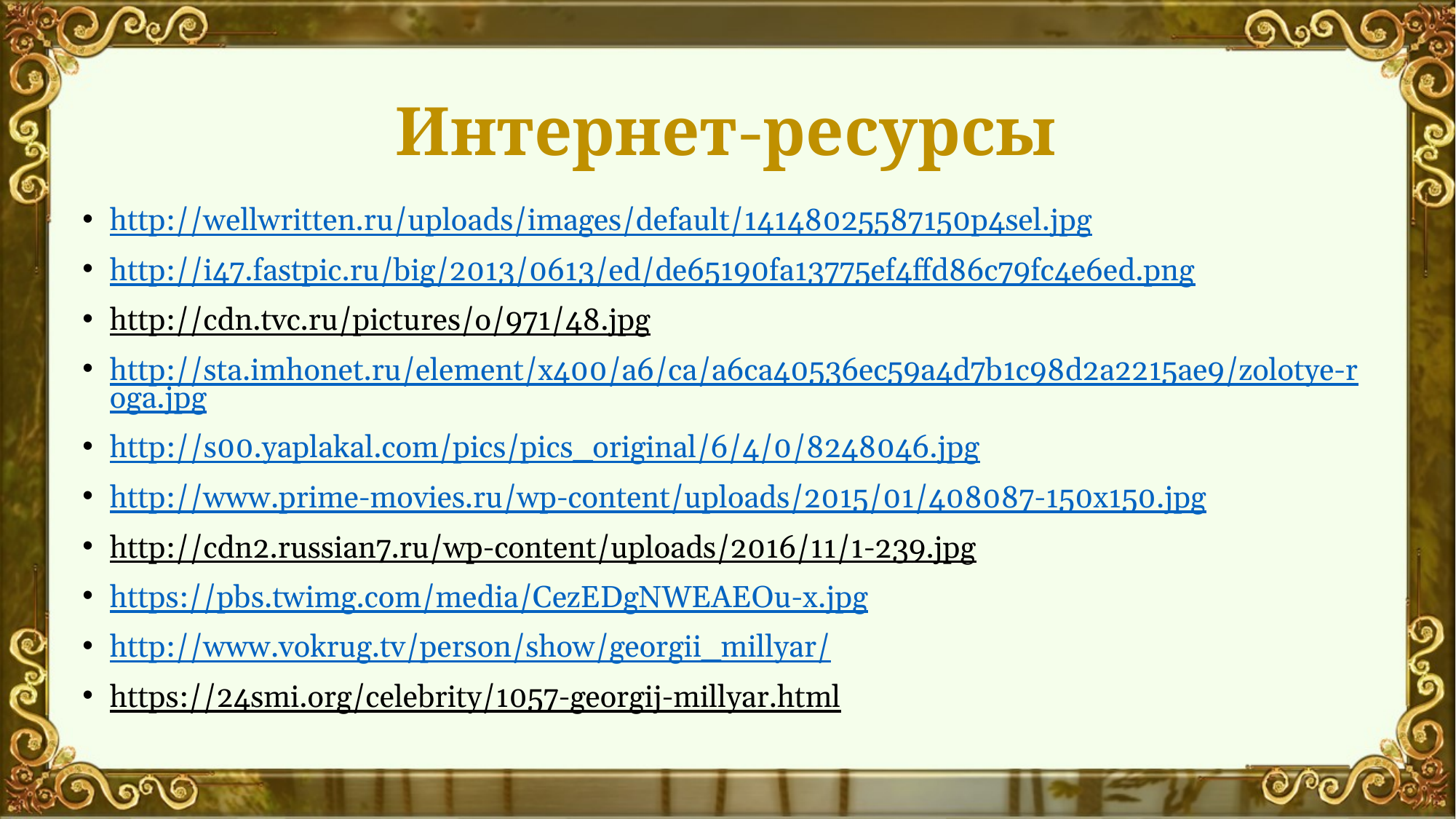

# Интернет-ресурсы
http://wellwritten.ru/uploads/images/default/14148025587150p4sel.jpg
http://i47.fastpic.ru/big/2013/0613/ed/de65190fa13775ef4ffd86c79fc4e6ed.png
http://cdn.tvc.ru/pictures/o/971/48.jpg
http://sta.imhonet.ru/element/x400/a6/ca/a6ca40536ec59a4d7b1c98d2a2215ae9/zolotye-roga.jpg
http://s00.yaplakal.com/pics/pics_original/6/4/0/8248046.jpg
http://www.prime-movies.ru/wp-content/uploads/2015/01/408087-150x150.jpg
http://cdn2.russian7.ru/wp-content/uploads/2016/11/1-239.jpg
https://pbs.twimg.com/media/CezEDgNWEAEOu-x.jpg
http://www.vokrug.tv/person/show/georgii_millyar/
https://24smi.org/celebrity/1057-georgij-millyar.html